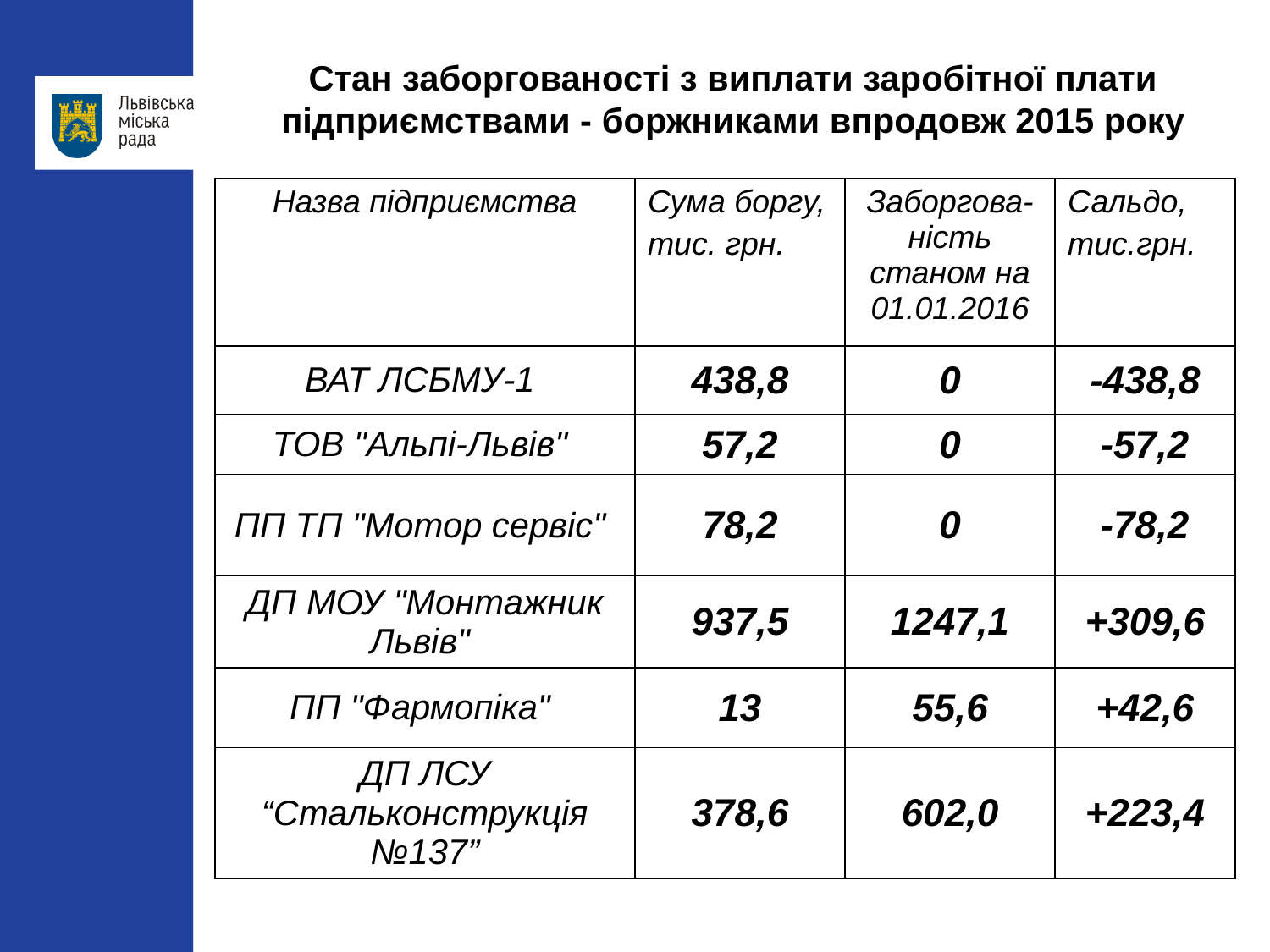

Стан заборгованості з виплати заробітної плати
підприємствами - боржниками впродовж 2015 року

| Назва підприємства | Сума боргу, тис. грн. | Заборгова-ність станом на 01.01.2016 | Сальдо, тис.грн. |
| --- | --- | --- | --- |
| ВАТ ЛСБМУ-1 | 438,8 | 0 | -438,8 |
| ТОВ "Альпі-Львів" | 57,2 | 0 | -57,2 |
| ПП ТП "Мотор сервіс" | 78,2 | 0 | -78,2 |
| ДП МОУ "Монтажник Львів" | 937,5 | 1247,1 | +309,6 |
| ПП "Фармопіка" | 13 | 55,6 | +42,6 |
| ДП ЛСУ “Стальконструкція №137” | 378,6 | 602,0 | +223,4 |